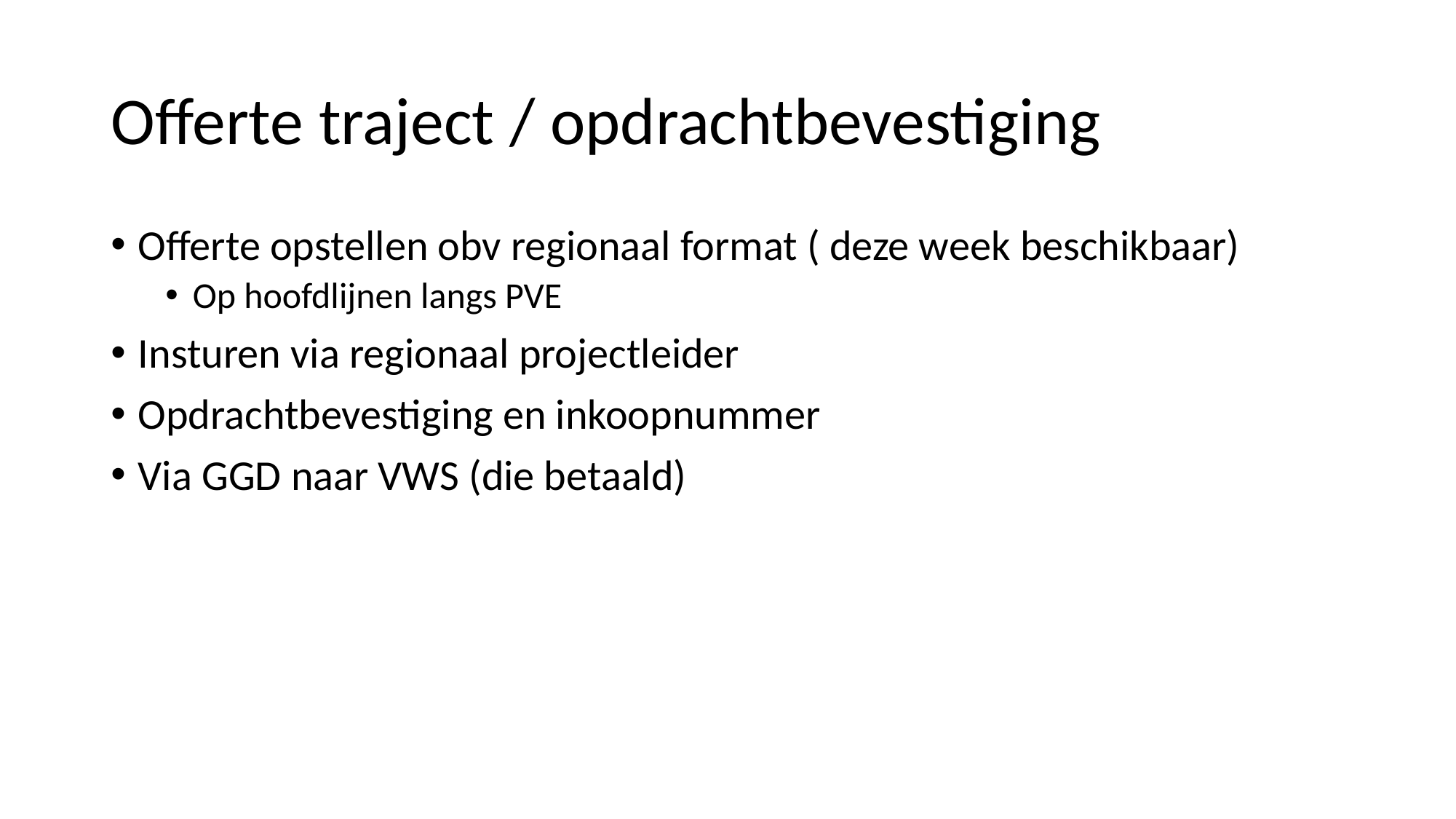

# Offerte traject / opdrachtbevestiging
Offerte opstellen obv regionaal format ( deze week beschikbaar)
Op hoofdlijnen langs PVE
Insturen via regionaal projectleider
Opdrachtbevestiging en inkoopnummer
Via GGD naar VWS (die betaald)